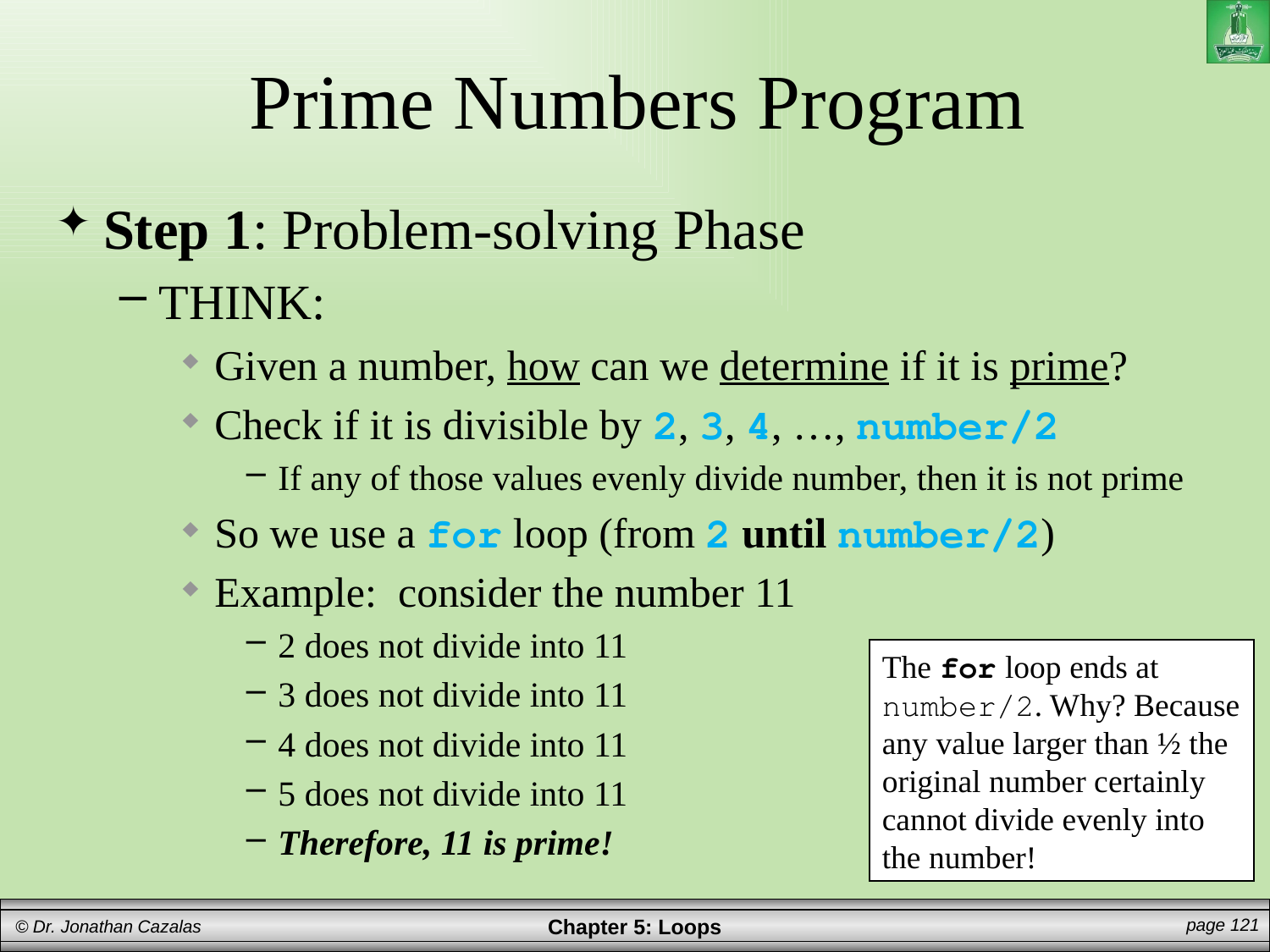

# Prime Numbers Program
Step 1: Problem-solving Phase
THINK:
Given a number, how can we determine if it is prime?
Check if it is divisible by 2, 3, 4, …, number/2
If any of those values evenly divide number, then it is not prime
So we use a for loop (from 2 until number/2)
Example:  consider the number 11
2 does not divide into 11
3 does not divide into 11
4 does not divide into 11
5 does not divide into 11
Therefore, 11 is prime!
The for loop ends at number/2. Why? Because any value larger than ½ the original number certainly cannot divide evenly into the number!